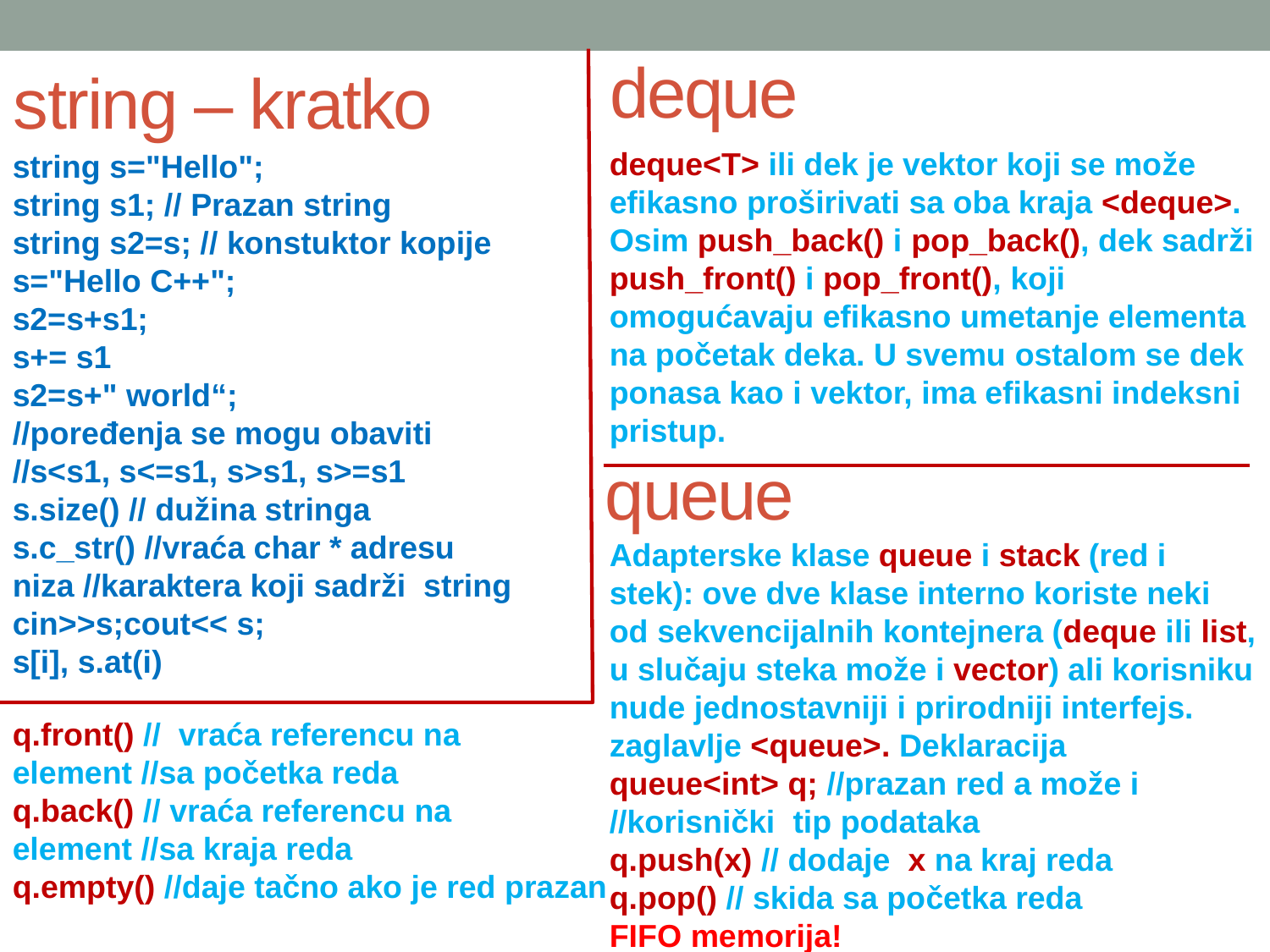

deque
# string – kratko

deque<T> ili dek je vektor koji se može efikasno proširivati sa oba kraja <deque>.
Osim push_back() i pop_back(), dek sadrži push_front() i pop_front(), koji omogućavaju efikasno umetanje elementa na početak deka. U svemu ostalom se dek ponasa kao i vektor, ima efikasni indeksni pristup.

string s="Hello";
string s1; // Prazan string
string s2=s; // konstuktor kopije
s="Hello C++";
s2=s+s1;
s+= s1
s2=s+" world“;
//poređenja se mogu obaviti
//s<s1, s<=s1, s>s1, s>=s1
s.size() // dužina stringa
s.c_str() //vraća char * adresu niza //karaktera koji sadrži  string
cin>>s;cout<< s;
s[i], s.at(i)

queue
Adapterske klase queue i stack (red i stek): ove dve klase interno koriste neki od sekvencijalnih kontejnera (deque ili list, u slučaju steka može i vector) ali korisniku nude jednostavniji i prirodniji interfejs.
zaglavlje <queue>. Deklaracija
queue<int> q; //prazan red a može i //korisnički  tip podataka
q.push(x) // dodaje  x na kraj reda
q.pop() // skida sa početka reda
FIFO memorija!
q.front() //  vraća referencu na element //sa početka reda
q.back() // vraća referencu na element //sa kraja reda
q.empty() //daje tačno ako je red prazan